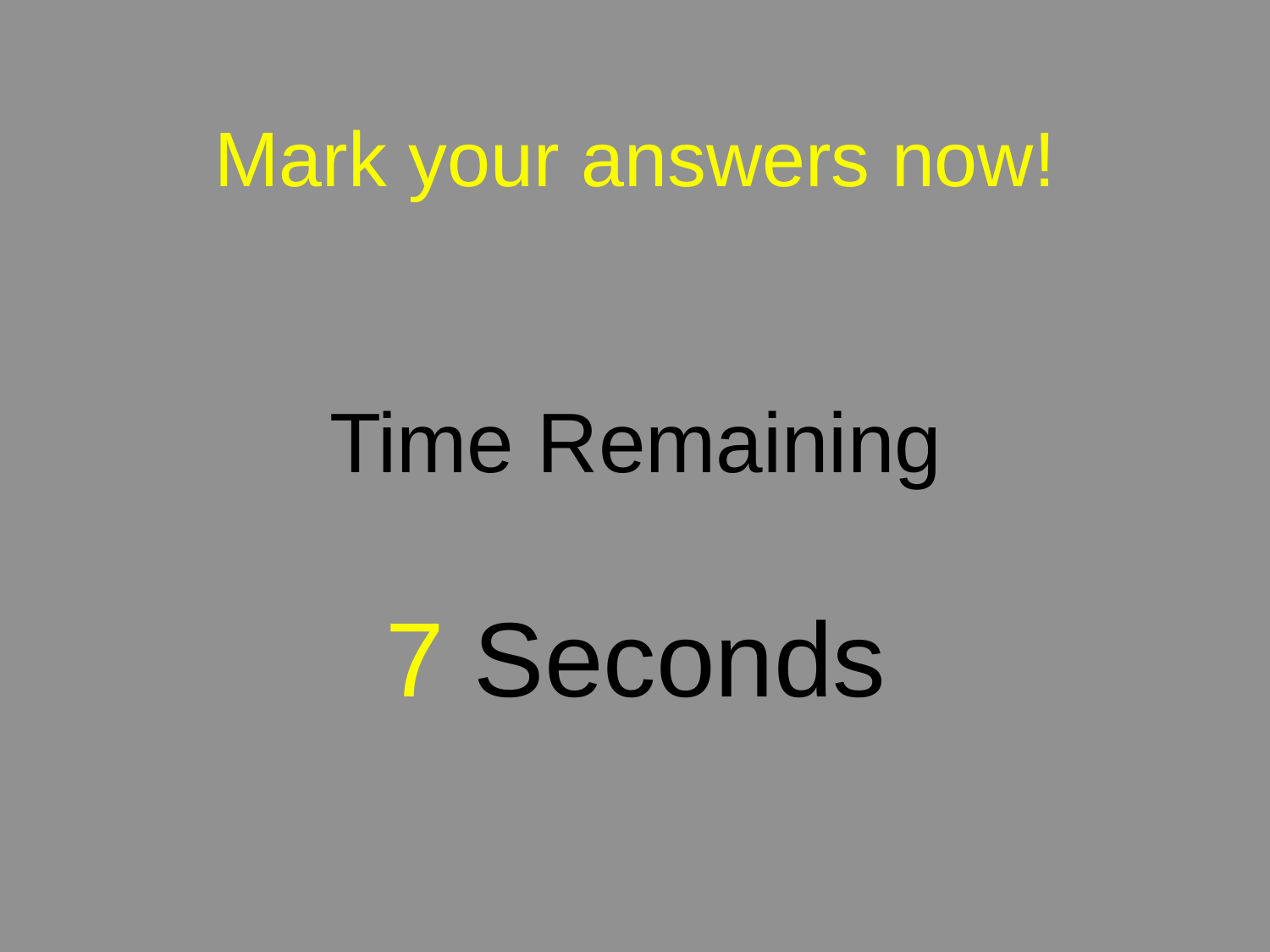

# Mark your answers now! Time Remaining 7 Seconds